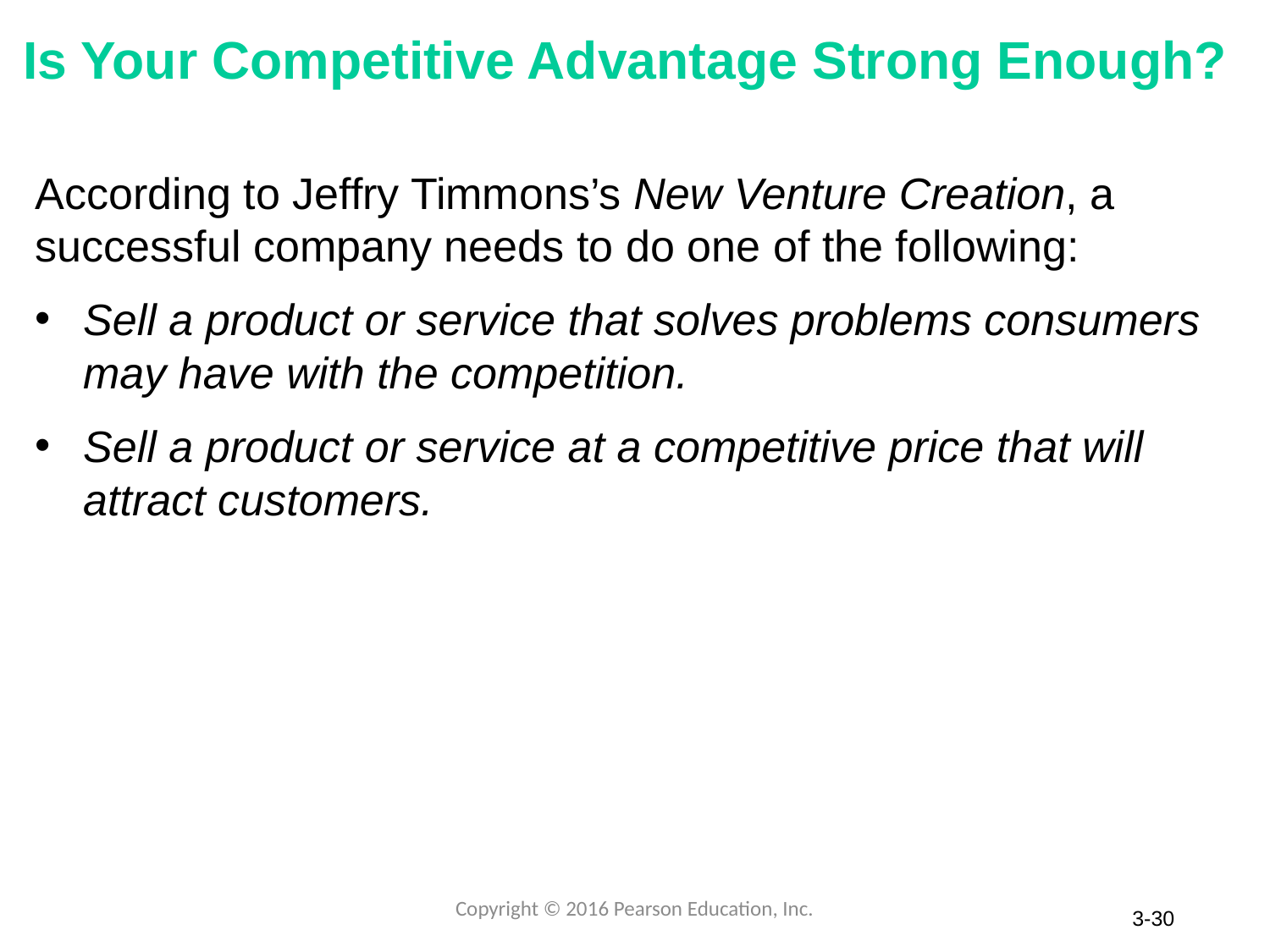

# Is Your Competitive Advantage Strong Enough?
According to Jeffry Timmons’s New Venture Creation, a successful company needs to do one of the following:

Sell a product or service that solves problems consumers may have with the competition.

Sell a product or service at a competitive price that will attract customers.
Copyright © 2016 Pearson Education, Inc.